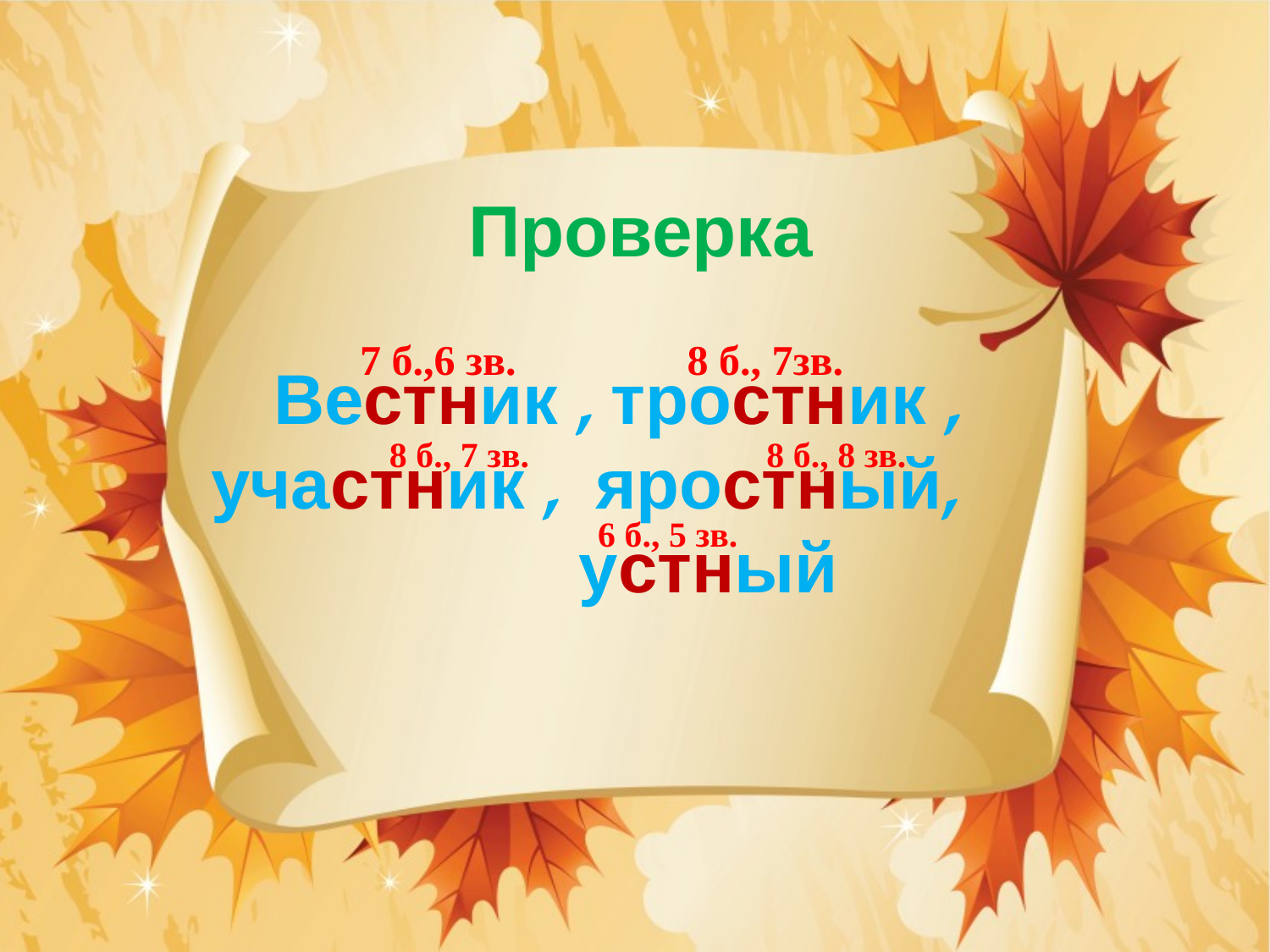

# Проверка
7 б.,6 зв.
8 б., 7зв.
 Вестник , тростник , участник ,  яростный,                устный

8 б., 7 зв.
8 б., 8 зв.
6 б., 5 зв.